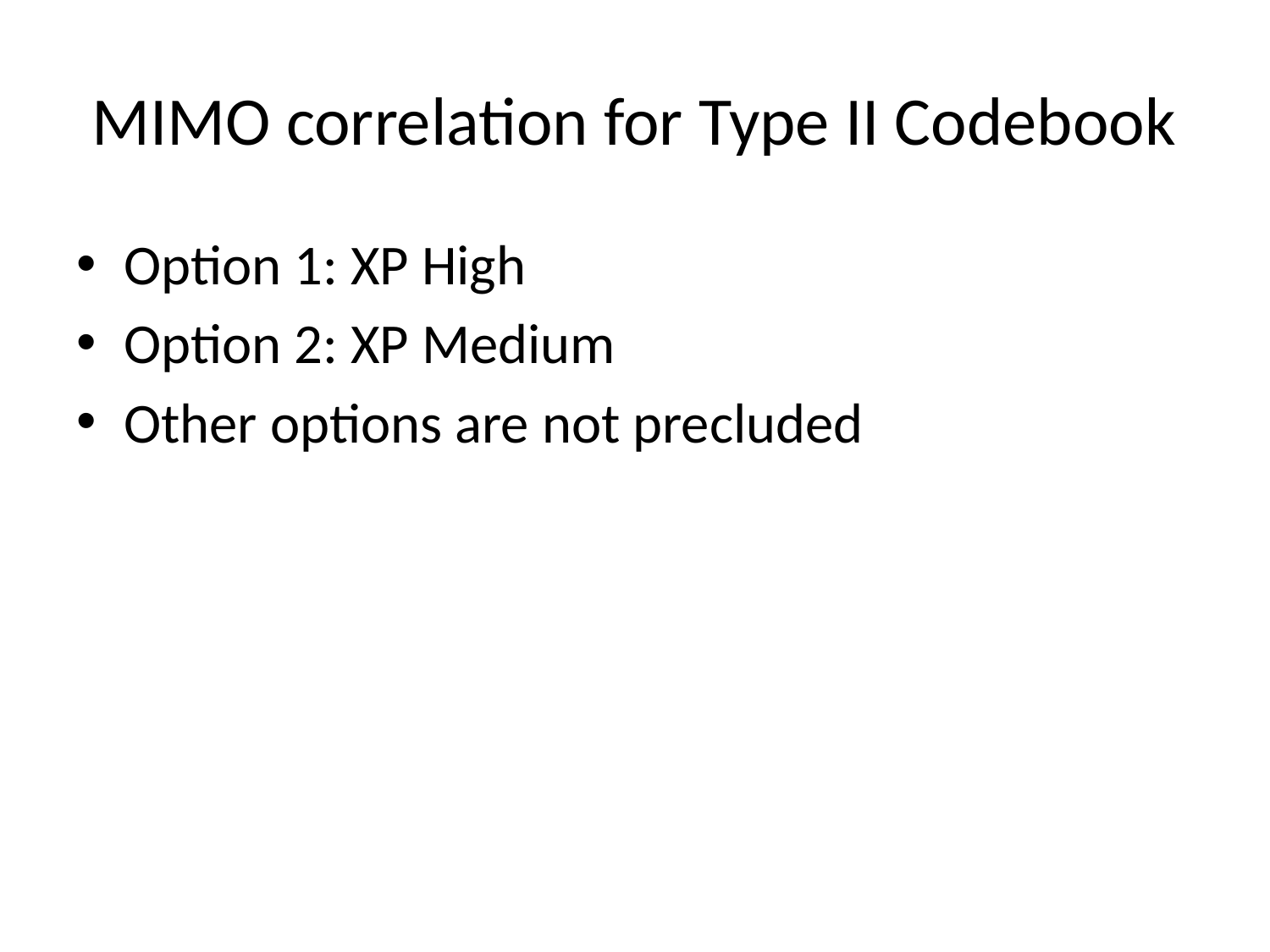

# MIMO correlation for Type II Codebook
Option 1: XP High
Option 2: XP Medium
Other options are not precluded